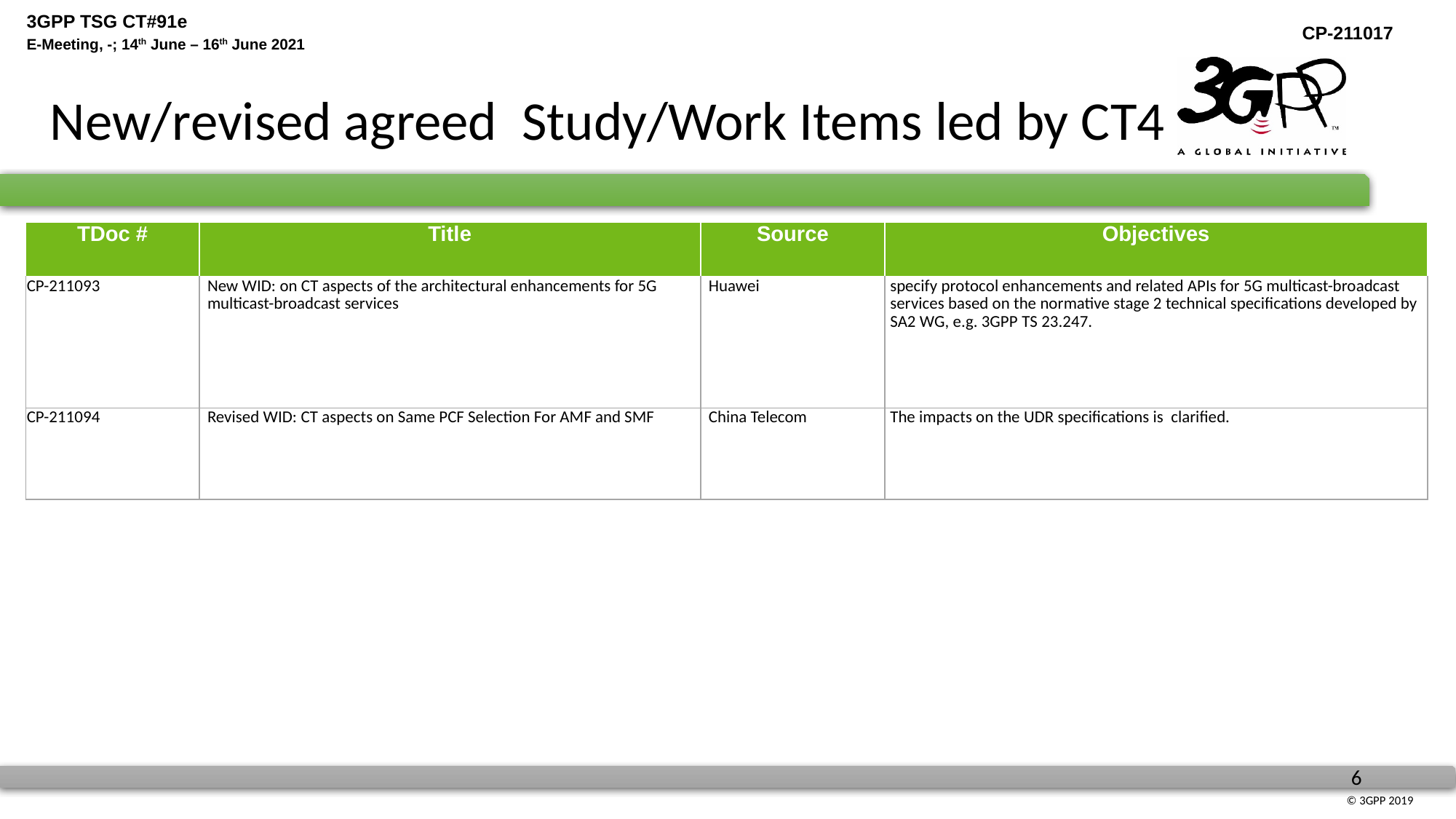

# New/revised agreed  Study/Work Items led by CT4
| TDoc # | Title | Source | Objectives |
| --- | --- | --- | --- |
| CP-211093 | New WID: on CT aspects of the architectural enhancements for 5G multicast-broadcast services | Huawei | specify protocol enhancements and related APIs for 5G multicast-broadcast services based on the normative stage 2 technical specifications developed by SA2 WG, e.g. 3GPP TS 23.247. |
| CP-211094 | Revised WID: CT aspects on Same PCF Selection For AMF and SMF | China Telecom | The impacts on the UDR specifications is clarified. |